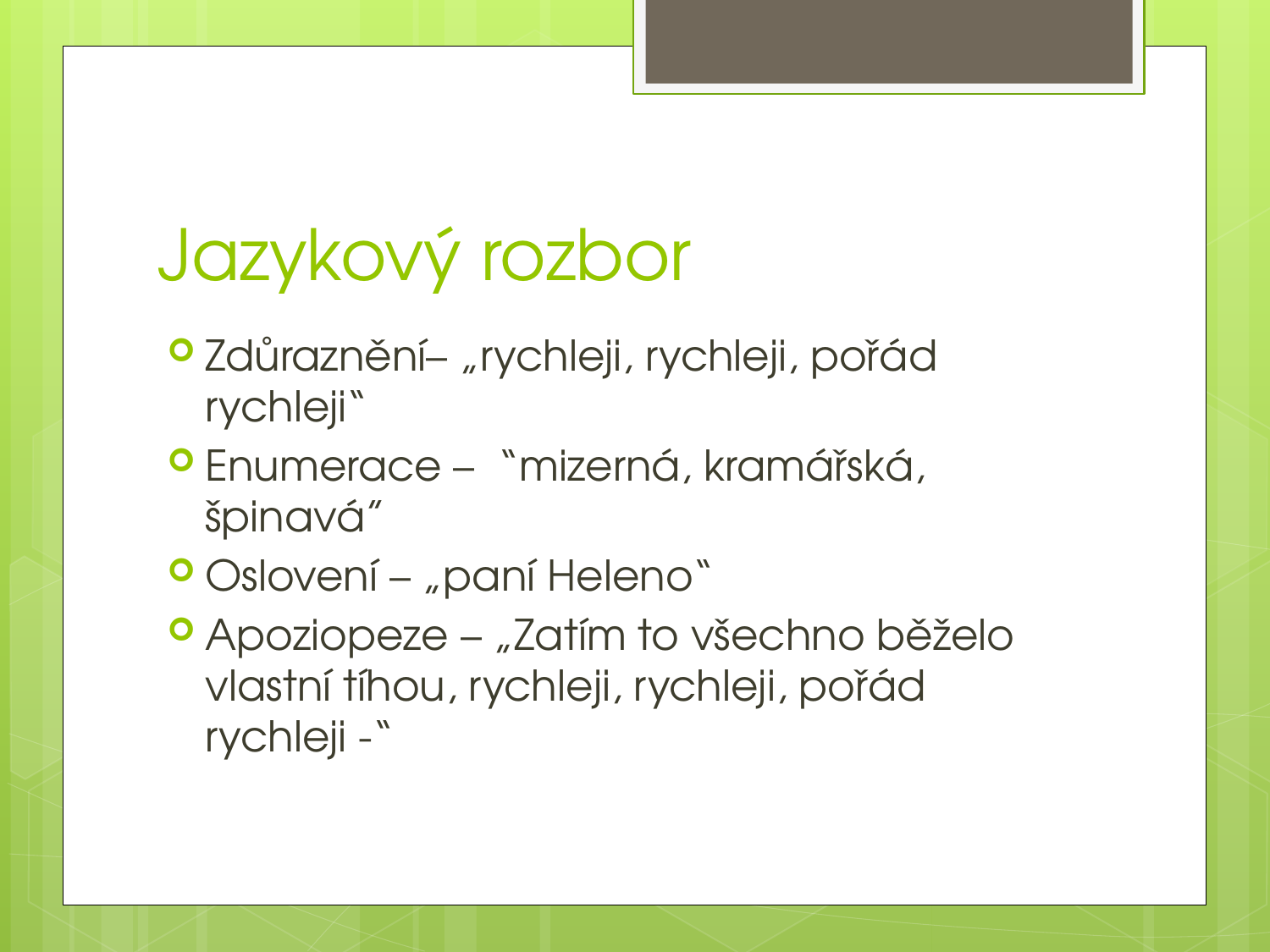

# Jazykový rozbor
Zdůraznění– „rychleji, rychleji, pořád rychleji“
Enumerace –  “mizerná, kramářská, špinavá”
Oslovení – „paní Heleno“
Apoziopeze – „Zatím to všechno běželo vlastní tíhou, rychleji, rychleji, pořád rychleji -“